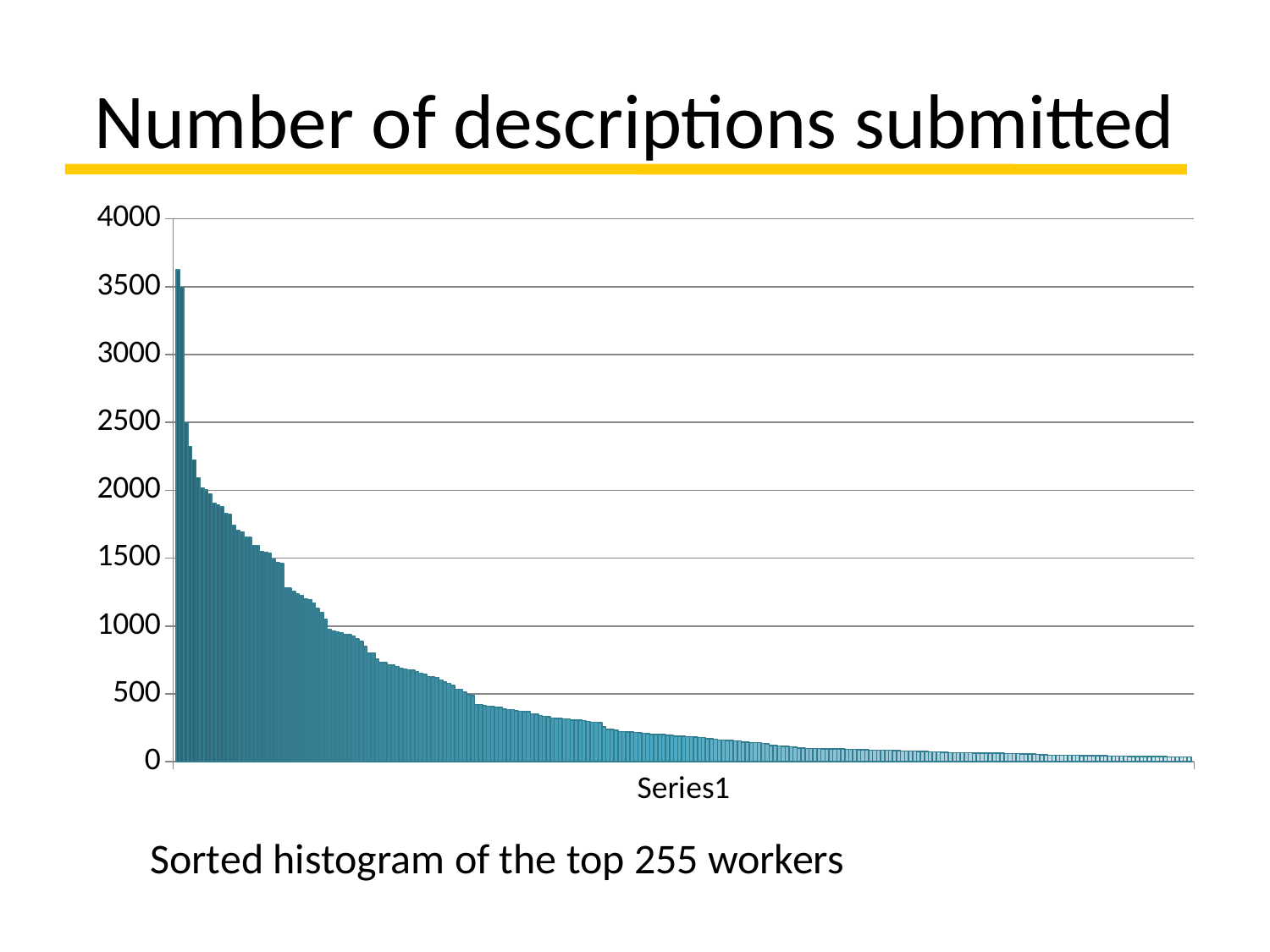

# Number of descriptions submitted

### Chart

| Category | Column2 | Column3 | Column4 | Column5 | Column6 | Column7 | Column8 | Column9 | Column10 | Column11 | Column12 | Column13 | Column14 | Column15 | Column16 | Column17 | Column18 | Column19 | Column20 | Column21 | Column22 | Column23 | Column24 | Column25 | Column26 | Column27 | Column28 | Column29 | Column30 | Column31 | Column32 | Column33 | Column34 | Column35 | Column36 | Column37 | Column38 | Column39 | Column40 | Column41 | Column42 | Column43 | Column44 | Column45 | Column46 | Column47 | Column48 | Column49 | Column50 | Column51 | Column52 | Column53 | Column54 | Column55 | Column56 | Column57 | Column58 | Column59 | Column60 | Column61 | Column62 | Column63 | Column64 | Column65 | Column66 | Column67 | Column68 | Column69 | Column70 | Column71 | Column72 | Column73 | Column74 | Column75 | Column76 | Column77 | Column78 | Column79 | Column80 | Column81 | Column82 | Column83 | Column84 | Column85 | Column86 | Column87 | Column88 | Column89 | Column90 | Column91 | Column92 | Column93 | Column94 | Column95 | Column96 | Column97 | Column98 | Column99 | Column100 | Column101 | Column102 | Column103 | Column104 | Column105 | Column106 | Column107 | Column108 | Column109 | Column110 | Column111 | Column112 | Column113 | Column114 | Column115 | Column116 | Column117 | Column118 | Column119 | Column120 | Column121 | Column122 | Column123 | Column124 | Column125 | Column126 | Column127 | Column128 | Column129 | Column130 | Column131 | Column132 | Column133 | Column134 | Column135 | Column136 | Column137 | Column138 | Column139 | Column140 | Column141 | Column142 | Column143 | Column144 | Column145 | Column146 | Column147 | Column148 | Column149 | Column150 | Column151 | Column152 | Column153 | Column154 | Column155 | Column156 | Column157 | Column158 | Column159 | Column160 | Column161 | Column162 | Column163 | Column164 | Column165 | Column166 | Column167 | Column168 | Column169 | Column170 | Column171 | Column172 | Column173 | Column174 | Column175 | Column176 | Column177 | Column178 | Column179 | Column180 | Column181 | Column182 | Column183 | Column184 | Column185 | Column186 | Column187 | Column188 | Column189 | Column190 | Column191 | Column192 | Column193 | Column194 | Column195 | Column196 | Column197 | Column198 | Column199 | Column200 | Column201 | Column202 | Column203 | Column204 | Column205 | Column206 | Column207 | Column208 | Column209 | Column210 | Column211 | Column212 | Column213 | Column214 | Column215 | Column216 | Column217 | Column218 | Column219 | Column220 | Column221 | Column222 | Column223 | Column224 | Column225 | Column226 | Column227 | Column228 | Column229 | Column230 | Column231 | Column232 | Column233 | Column234 | Column235 | Column236 | Column237 | Column238 | Column239 | Column240 | Column241 | Column242 | Column243 | Column244 | Column245 | Column246 | Column247 | Column248 | Column249 | Column250 | Column251 | Column252 | Column253 | Column254 | Column255 | Column256 |
|---|---|---|---|---|---|---|---|---|---|---|---|---|---|---|---|---|---|---|---|---|---|---|---|---|---|---|---|---|---|---|---|---|---|---|---|---|---|---|---|---|---|---|---|---|---|---|---|---|---|---|---|---|---|---|---|---|---|---|---|---|---|---|---|---|---|---|---|---|---|---|---|---|---|---|---|---|---|---|---|---|---|---|---|---|---|---|---|---|---|---|---|---|---|---|---|---|---|---|---|---|---|---|---|---|---|---|---|---|---|---|---|---|---|---|---|---|---|---|---|---|---|---|---|---|---|---|---|---|---|---|---|---|---|---|---|---|---|---|---|---|---|---|---|---|---|---|---|---|---|---|---|---|---|---|---|---|---|---|---|---|---|---|---|---|---|---|---|---|---|---|---|---|---|---|---|---|---|---|---|---|---|---|---|---|---|---|---|---|---|---|---|---|---|---|---|---|---|---|---|---|---|---|---|---|---|---|---|---|---|---|---|---|---|---|---|---|---|---|---|---|---|---|---|---|---|---|---|---|---|---|---|---|---|---|---|---|---|---|---|---|---|---|---|---|---|---|---|---|---|---|---|---|---|---|---|
|  | 3624.0 | 3496.0 | 2498.0 | 2322.0 | 2224.0 | 2092.0 | 2019.0 | 2002.0 | 1974.0 | 1907.0 | 1893.0 | 1877.0 | 1829.0 | 1820.0 | 1741.0 | 1705.0 | 1694.0 | 1654.0 | 1652.0 | 1593.0 | 1590.0 | 1549.0 | 1545.0 | 1536.0 | 1492.0 | 1469.0 | 1458.0 | 1283.0 | 1279.0 | 1253.0 | 1238.0 | 1224.0 | 1200.0 | 1194.0 | 1170.0 | 1129.0 | 1100.0 | 1050.0 | 977.0 | 963.0 | 958.0 | 950.0 | 938.0 | 936.0 | 928.0 | 904.0 | 886.0 | 849.0 | 803.0 | 802.0 | 754.0 | 732.0 | 731.0 | 714.0 | 711.0 | 703.0 | 687.0 | 684.0 | 678.0 | 673.0 | 664.0 | 654.0 | 643.0 | 628.0 | 625.0 | 620.0 | 604.0 | 587.0 | 577.0 | 561.0 | 533.0 | 533.0 | 512.0 | 493.0 | 486.0 | 423.0 | 423.0 | 412.0 | 409.0 | 408.0 | 400.0 | 399.0 | 387.0 | 386.0 | 386.0 | 376.0 | 373.0 | 370.0 | 370.0 | 352.0 | 351.0 | 340.0 | 334.0 | 331.0 | 323.0 | 319.0 | 318.0 | 316.0 | 316.0 | 307.0 | 307.0 | 306.0 | 305.0 | 296.0 | 291.0 | 291.0 | 287.0 | 258.0 | 239.0 | 237.0 | 232.0 | 223.0 | 223.0 | 220.0 | 218.0 | 217.0 | 213.0 | 209.0 | 208.0 | 202.0 | 202.0 | 201.0 | 200.0 | 195.0 | 193.0 | 189.0 | 188.0 | 188.0 | 185.0 | 184.0 | 182.0 | 180.0 | 178.0 | 170.0 | 168.0 | 165.0 | 161.0 | 159.0 | 158.0 | 156.0 | 155.0 | 154.0 | 146.0 | 143.0 | 142.0 | 142.0 | 142.0 | 136.0 | 133.0 | 120.0 | 120.0 | 118.0 | 115.0 | 113.0 | 109.0 | 107.0 | 102.0 | 100.0 | 98.0 | 97.0 | 97.0 | 97.0 | 96.0 | 95.0 | 95.0 | 95.0 | 94.0 | 94.0 | 93.0 | 91.0 | 91.0 | 89.0 | 88.0 | 88.0 | 86.0 | 86.0 | 86.0 | 86.0 | 84.0 | 84.0 | 82.0 | 81.0 | 80.0 | 79.0 | 79.0 | 78.0 | 77.0 | 77.0 | 76.0 | 74.0 | 74.0 | 73.0 | 70.0 | 70.0 | 68.0 | 68.0 | 68.0 | 68.0 | 66.0 | 66.0 | 65.0 | 65.0 | 65.0 | 65.0 | 64.0 | 63.0 | 63.0 | 62.0 | 61.0 | 60.0 | 59.0 | 59.0 | 58.0 | 58.0 | 56.0 | 56.0 | 53.0 | 51.0 | 50.0 | 49.0 | 49.0 | 48.0 | 48.0 | 48.0 | 47.0 | 47.0 | 47.0 | 46.0 | 45.0 | 45.0 | 45.0 | 44.0 | 44.0 | 44.0 | 43.0 | 43.0 | 42.0 | 42.0 | 41.0 | 40.0 | 40.0 | 40.0 | 40.0 | 39.0 | 39.0 | 39.0 | 39.0 | 38.0 | 38.0 | 37.0 | 37.0 | 36.0 | 36.0 | 36.0 | 35.0 |
Sorted histogram of the top 255 workers